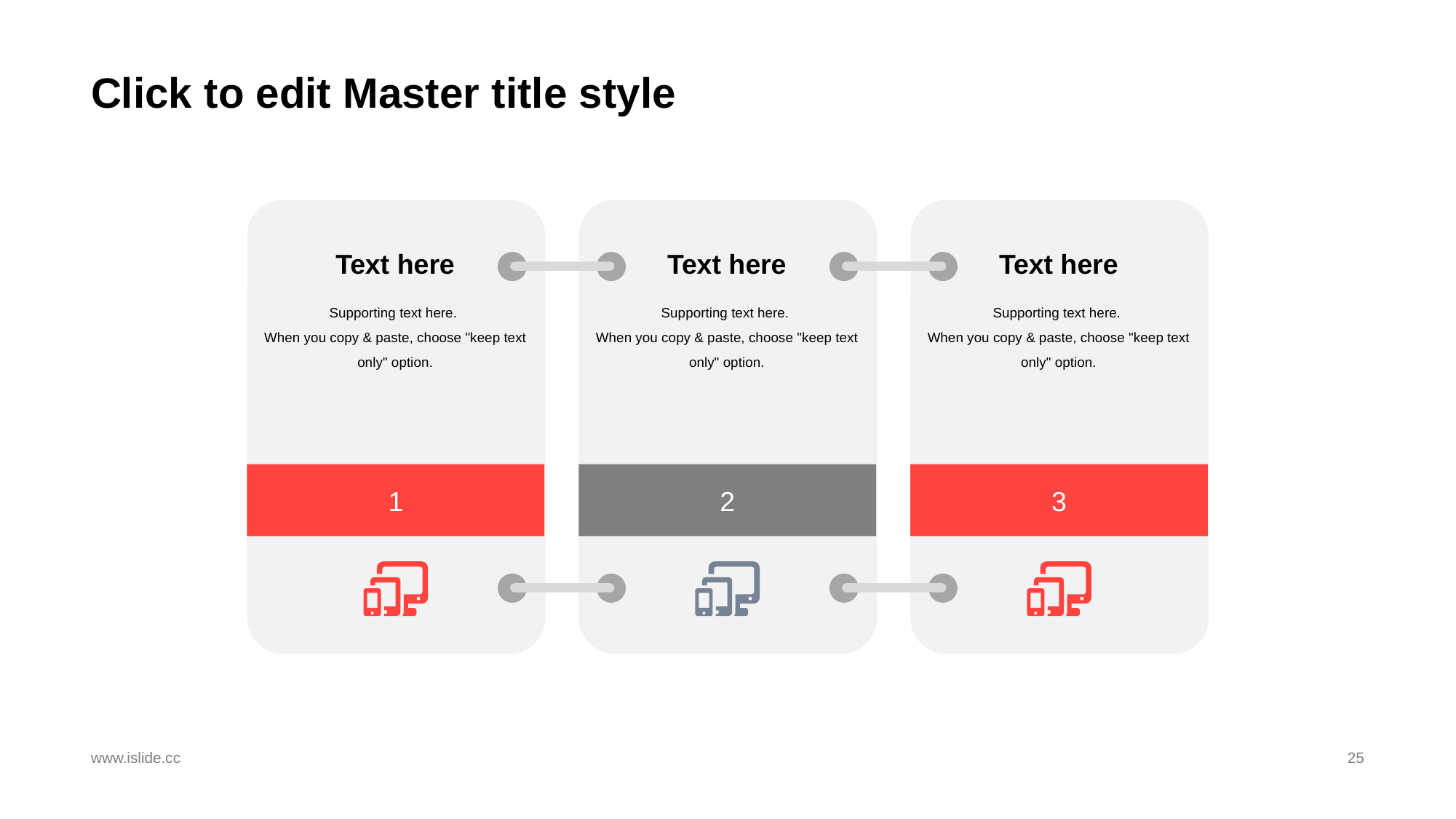

# Click to edit Master title style

Text here
Supporting text here.
When you copy & paste, choose "keep text only" option.
1

Text here
Supporting text here.
When you copy & paste, choose "keep text only" option.
2

Text here
Supporting text here.
When you copy & paste, choose "keep text only" option.
3

www.islide.cc
25